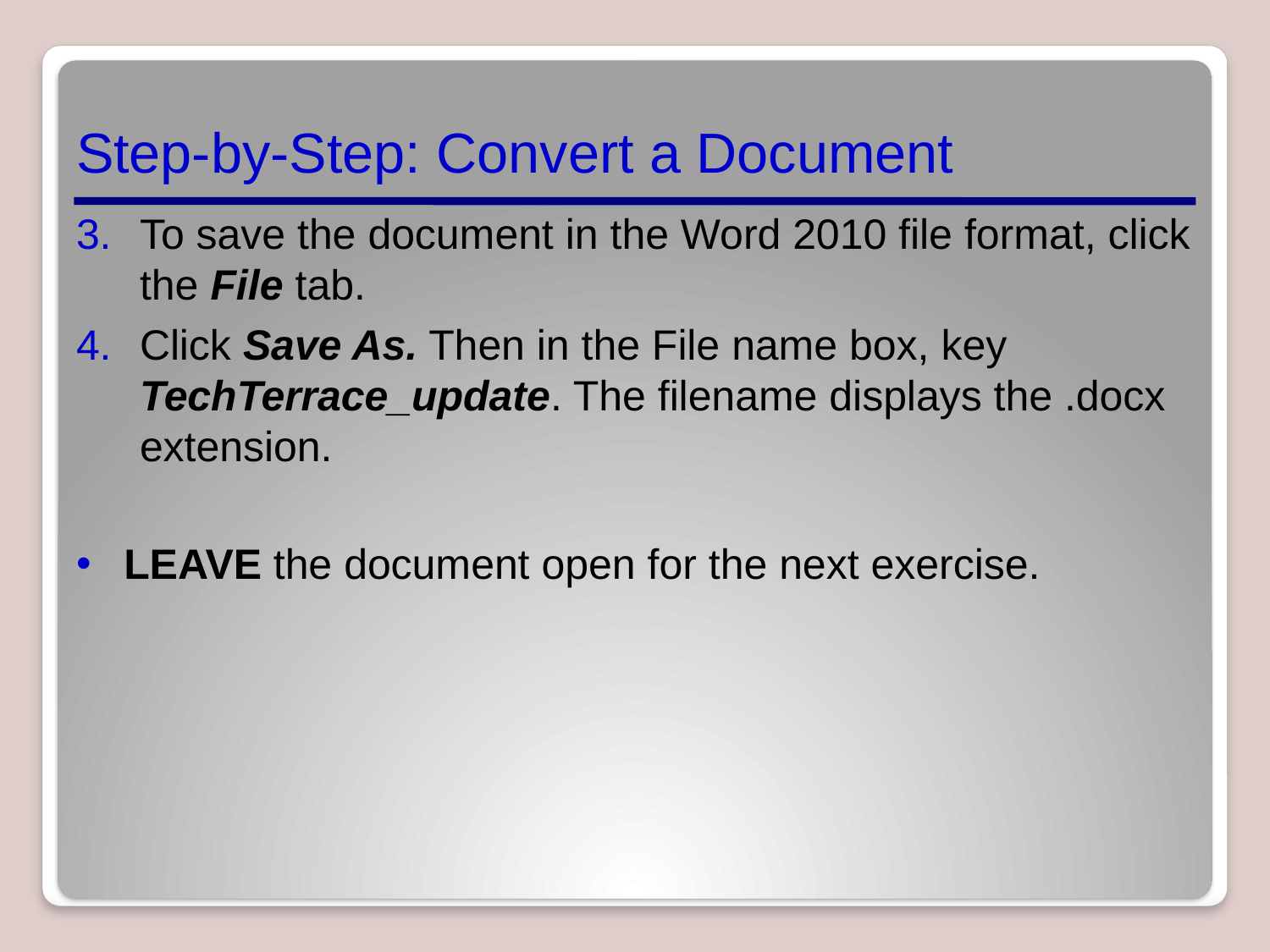

# Step-by-Step: Convert a Document
To save the document in the Word 2010 file format, click the File tab.
Click Save As. Then in the File name box, key TechTerrace_update. The filename displays the .docx extension.

LEAVE the document open for the next exercise.